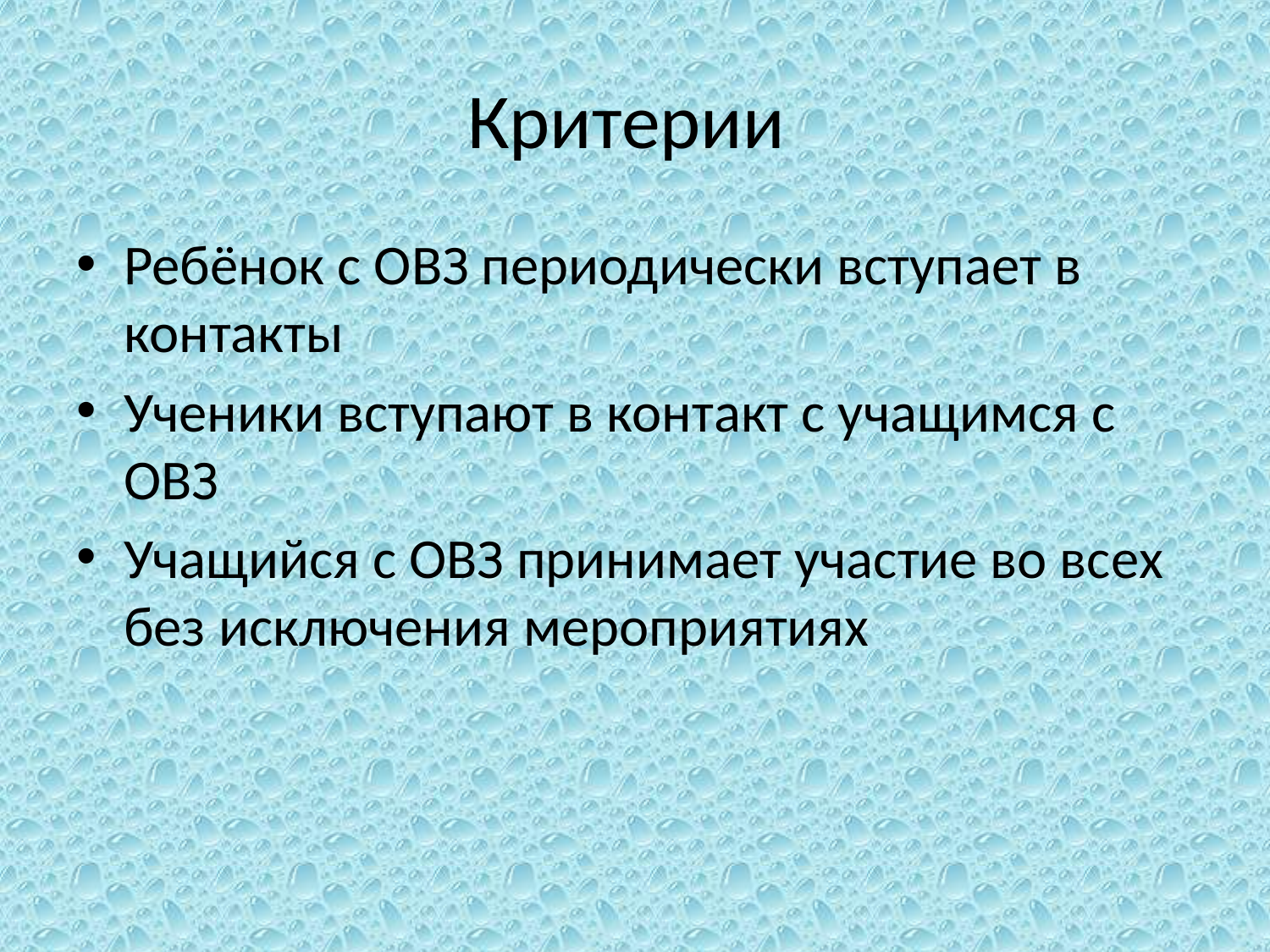

# Критерии
Ребёнок с ОВЗ периодически вступает в контакты
Ученики вступают в контакт с учащимся с ОВЗ
Учащийся с ОВЗ принимает участие во всех без исключения мероприятиях